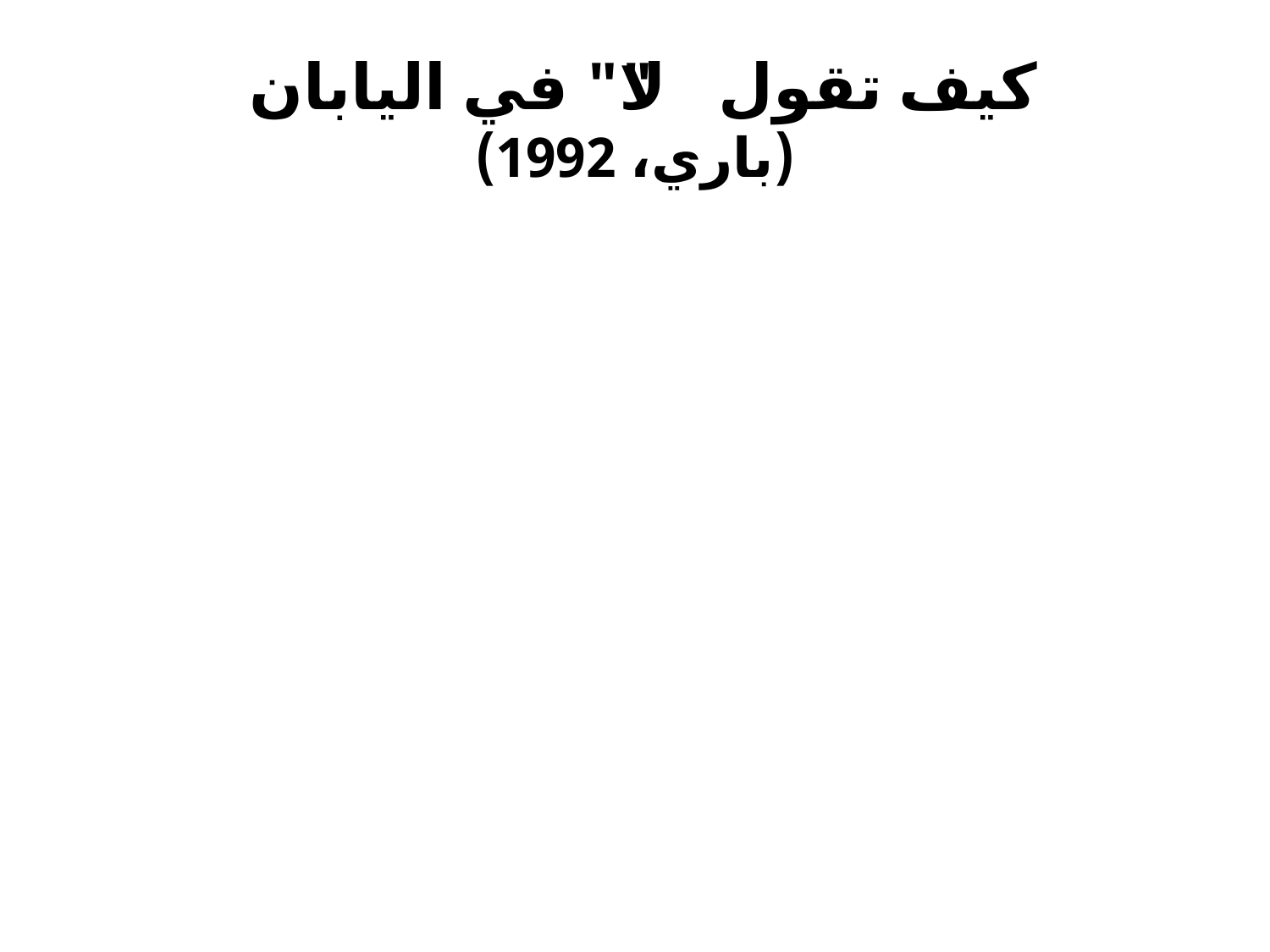

# كيف تقول "لا" في اليابان (باري، 1992)